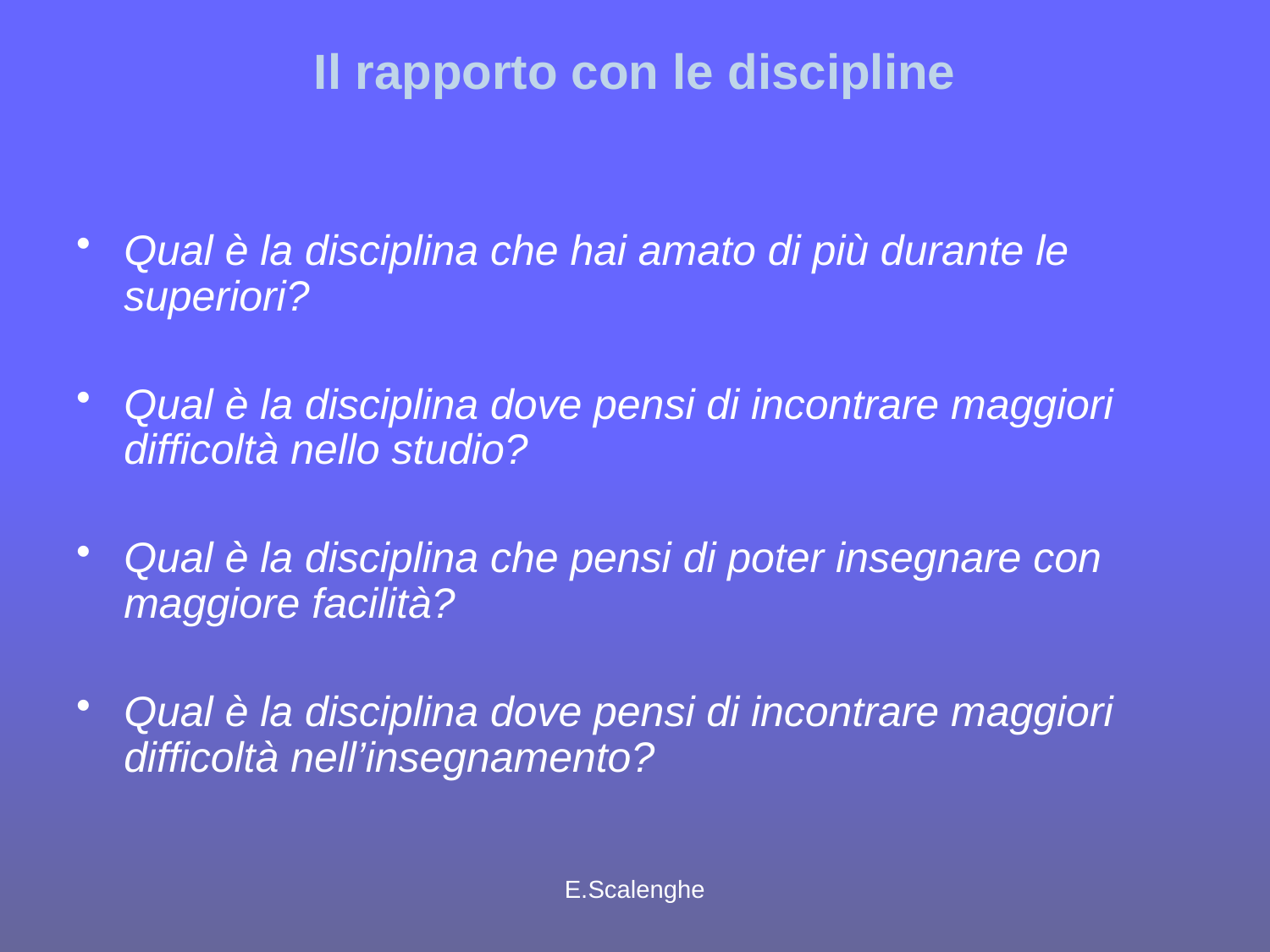

# Il rapporto con le discipline
Qual è la disciplina che hai amato di più durante le superiori?

Qual è la disciplina dove pensi di incontrare maggiori difficoltà nello studio?

Qual è la disciplina che pensi di poter insegnare con maggiore facilità?

Qual è la disciplina dove pensi di incontrare maggiori difficoltà nell’insegnamento?
E.Scalenghe